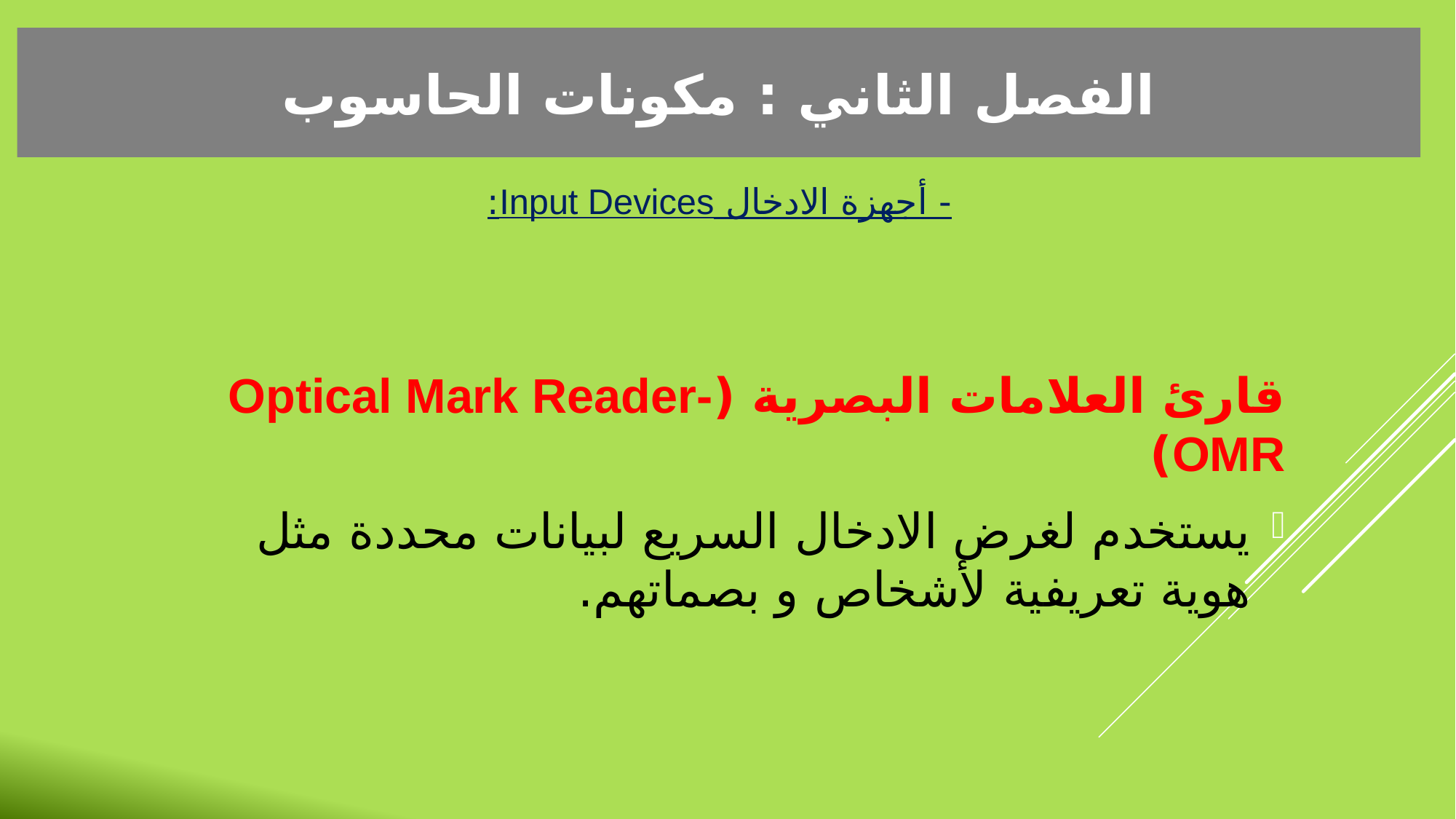

الفصل الثاني : مكونات الحاسوب
- أجهزة الادخال Input Devices:
قارئ العلامات البصرية (Optical Mark Reader-OMR)
يستخدم لغرض الادخال السريع لبيانات محددة مثل هوية تعريفية لأشخاص و بصماتهم.